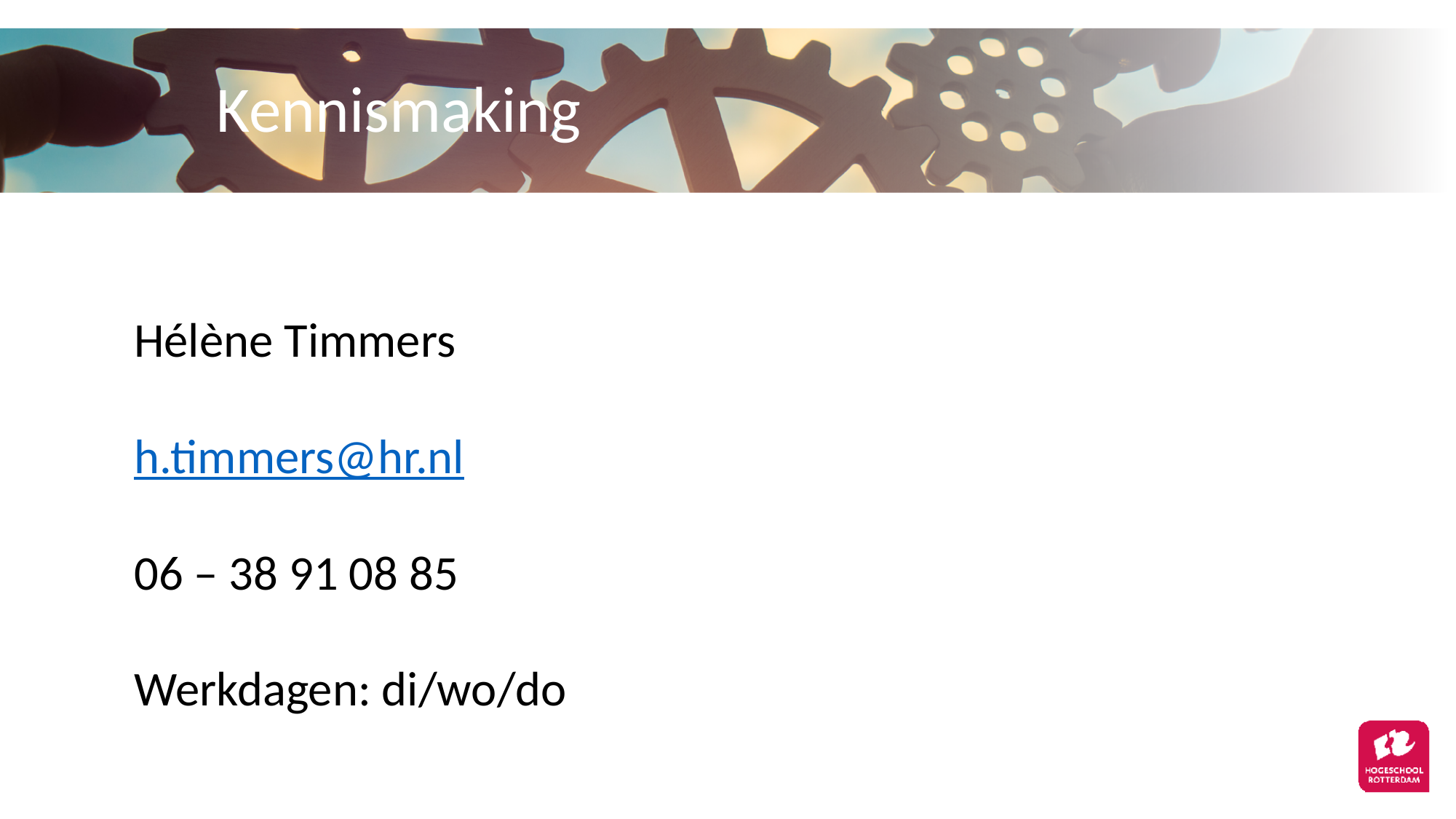

# Kennismaking
Hélène Timmers

h.timmers@hr.nl

06 – 38 91 08 85

Werkdagen: di/wo/do